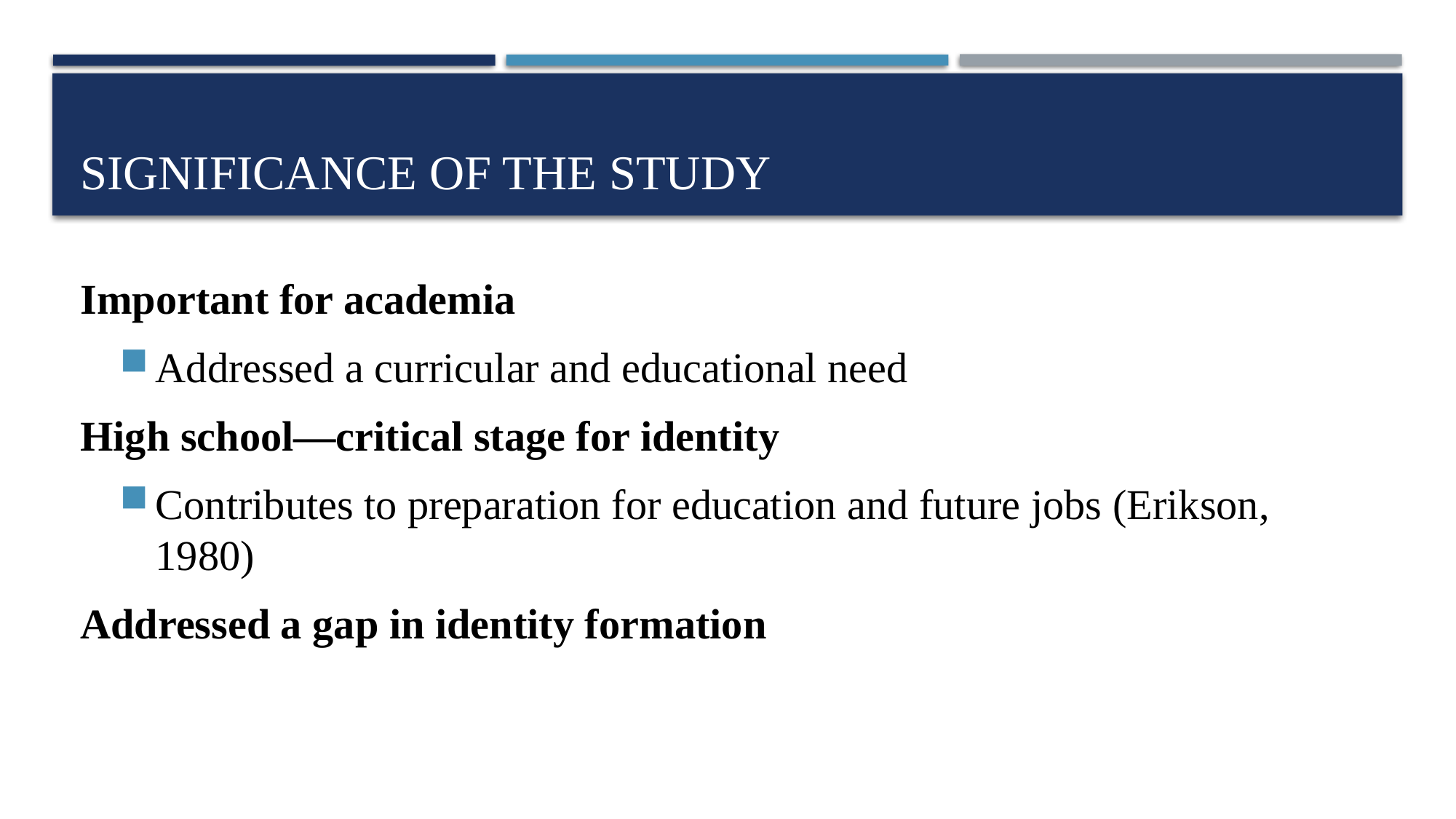

# Significance of the study
Important for academia
Addressed a curricular and educational need
High school—critical stage for identity
Contributes to preparation for education and future jobs (Erikson, 1980)
Addressed a gap in identity formation